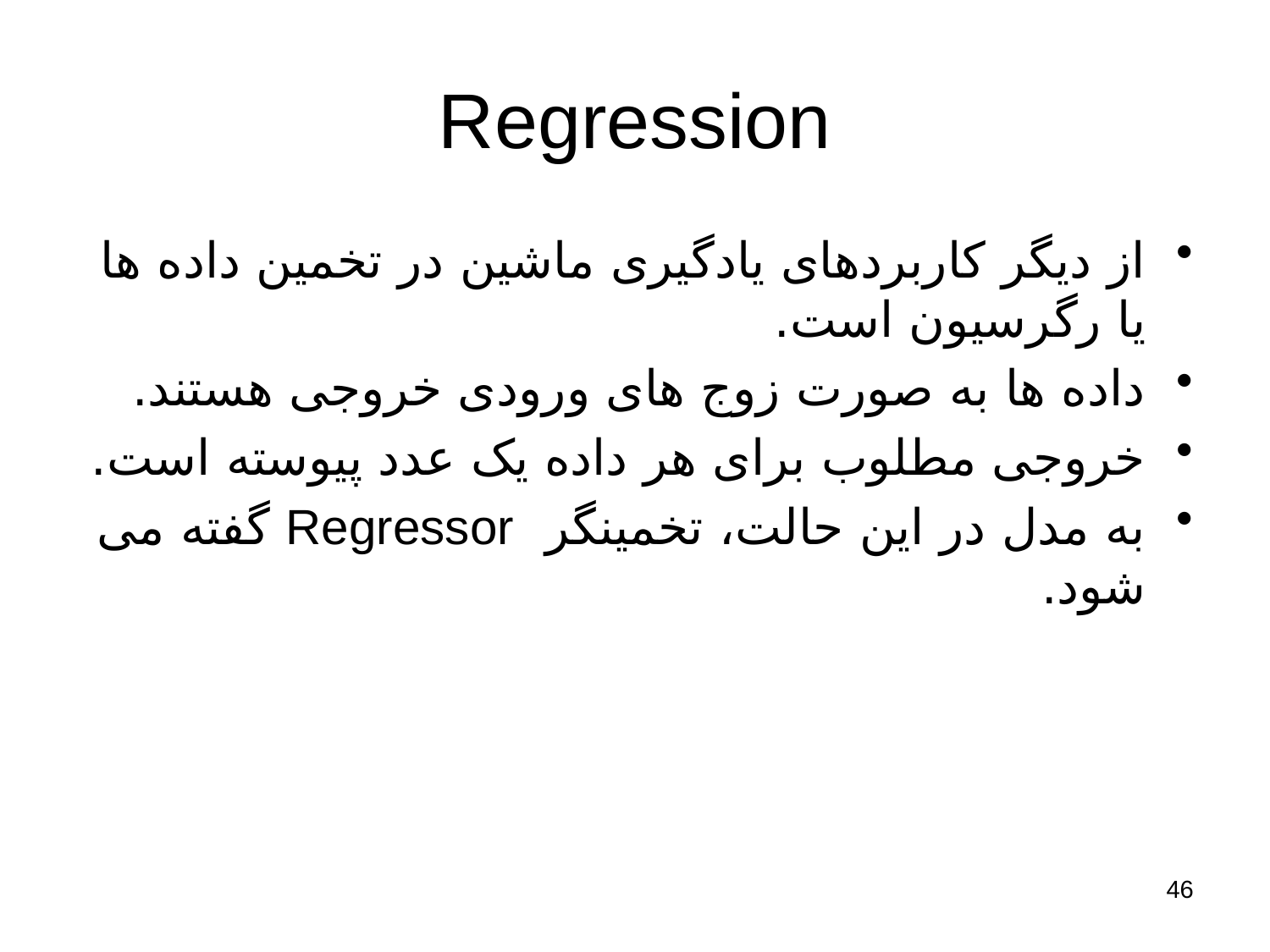

# Regression
از دیگر کاربردهای یادگیری ماشین در تخمين داده ها يا رگرسيون است.
داده ها به صورت زوج های ورودی خروجی هستند.
خروجی مطلوب برای هر داده يک عدد پيوسته است.
به مدل در اين حالت، تخمينگر  Regressor گفته می شود.
46